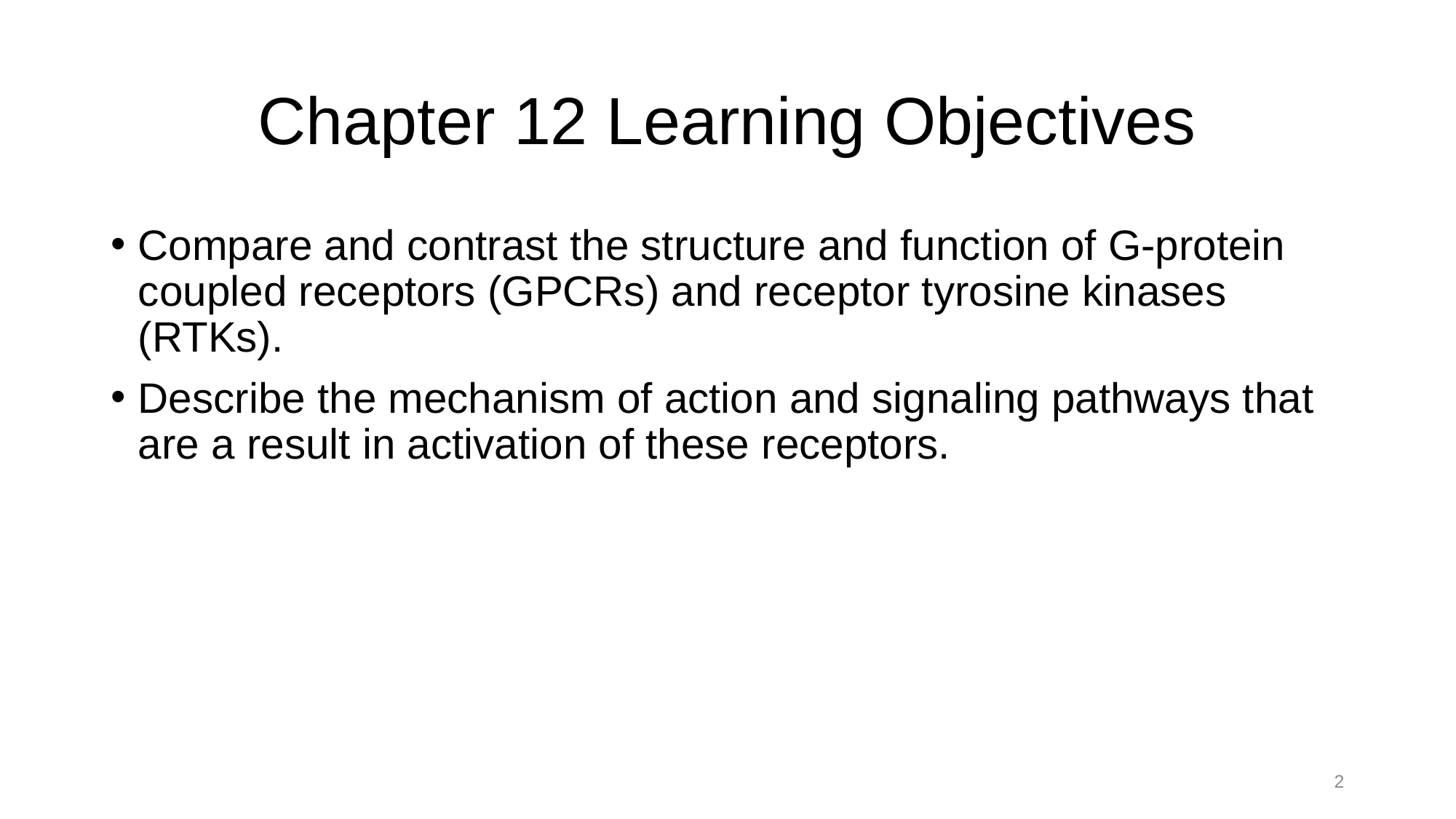

# Chapter 12 Learning Objectives
Compare and contrast the structure and function of G-protein coupled receptors (GPCRs) and receptor tyrosine kinases (RTKs).
Describe the mechanism of action and signaling pathways that are a result in activation of these receptors.
2